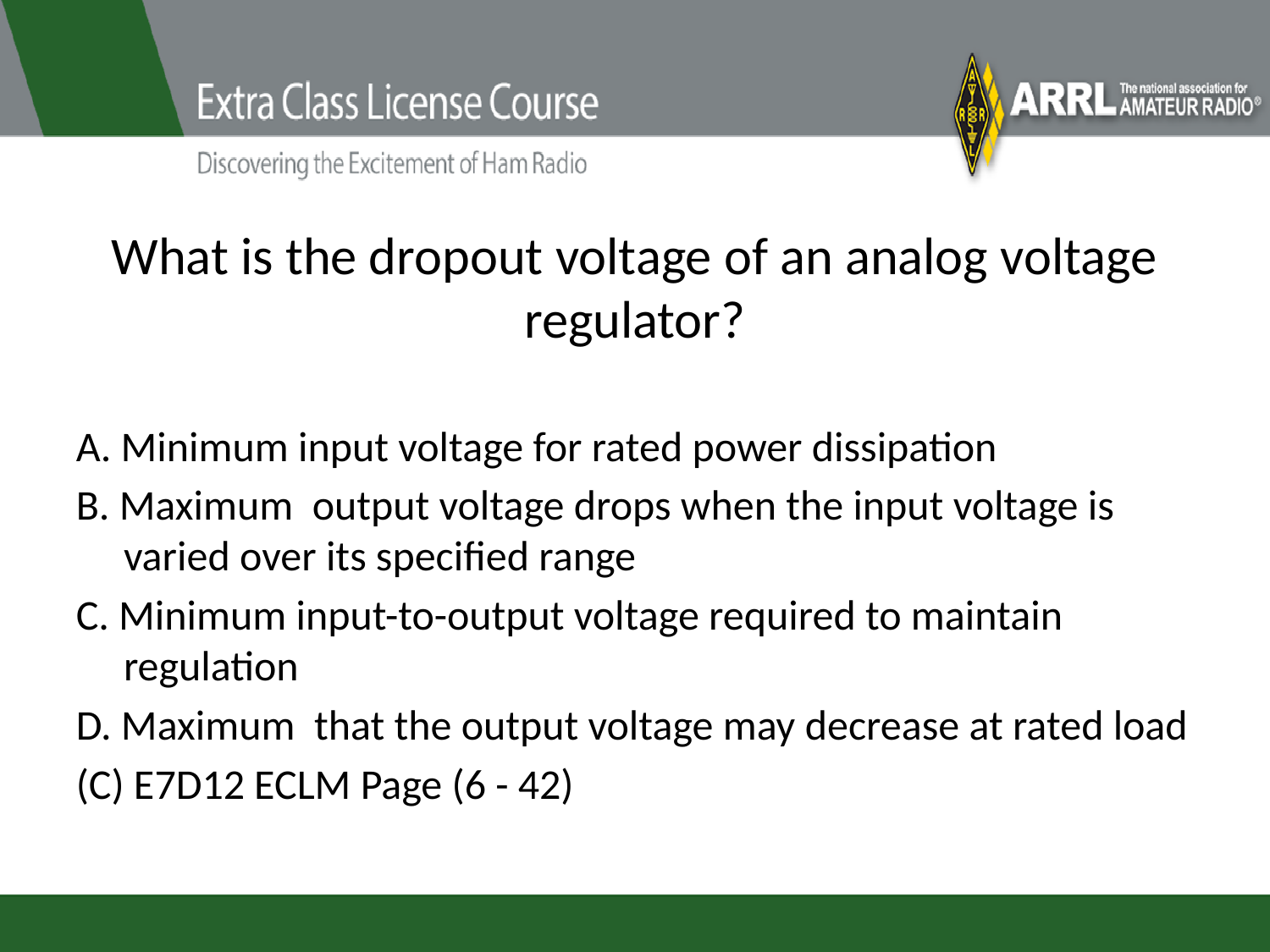

# What is the dropout voltage of an analog voltage regulator?
A. Minimum input voltage for rated power dissipation
B. Maximum  output voltage drops when the input voltage is varied over its specified range
C. Minimum input-to-output voltage required to maintain regulation
D. Maximum  that the output voltage may decrease at rated load
(C) E7D12 ECLM Page (6 - 42)